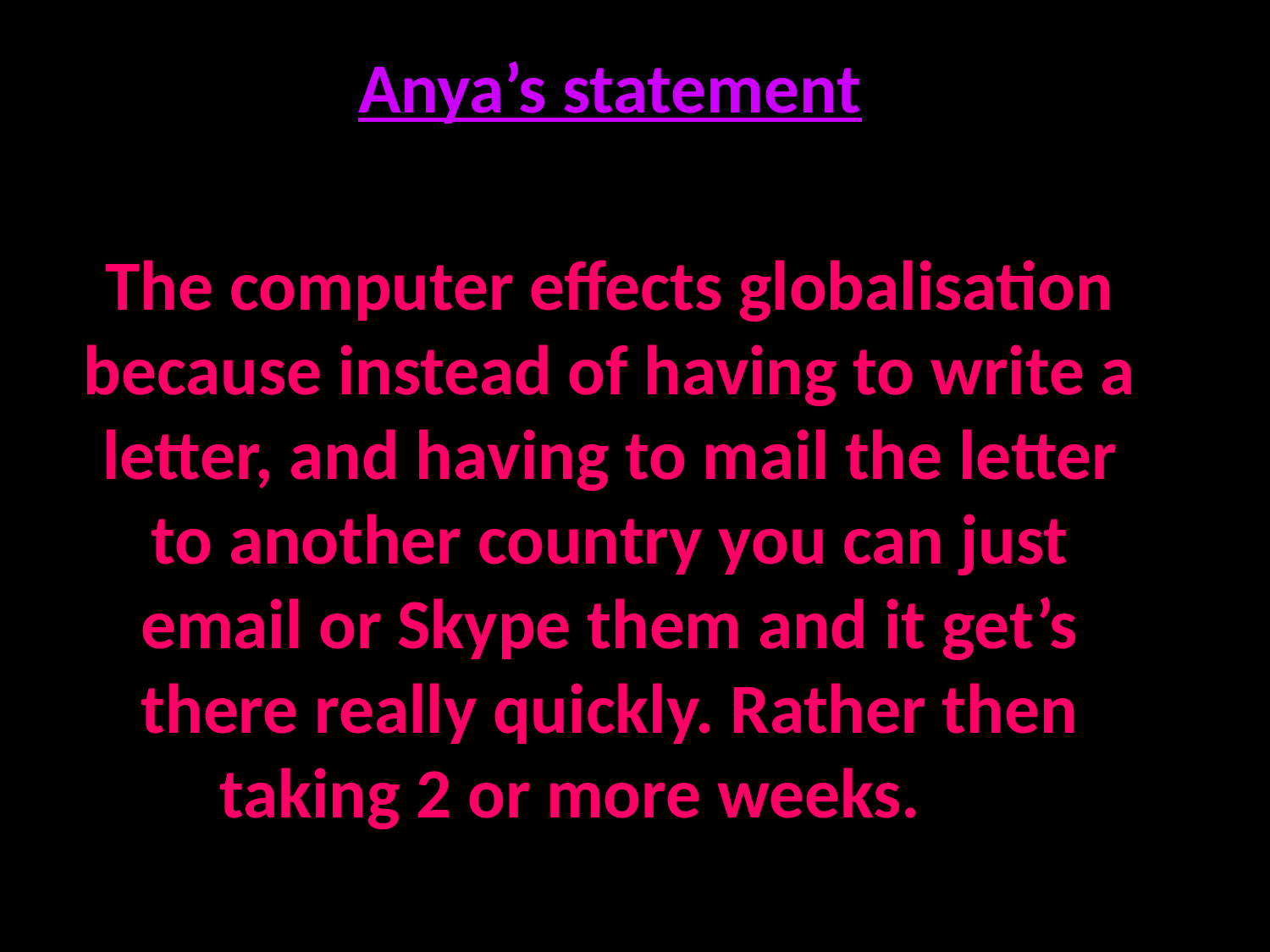

Anya’s statement

The computer effects globalisation because instead of having to write a letter, and having to mail the letter to another country you can just email or Skype them and it get’s there really quickly. Rather then taking 2 or more weeks.